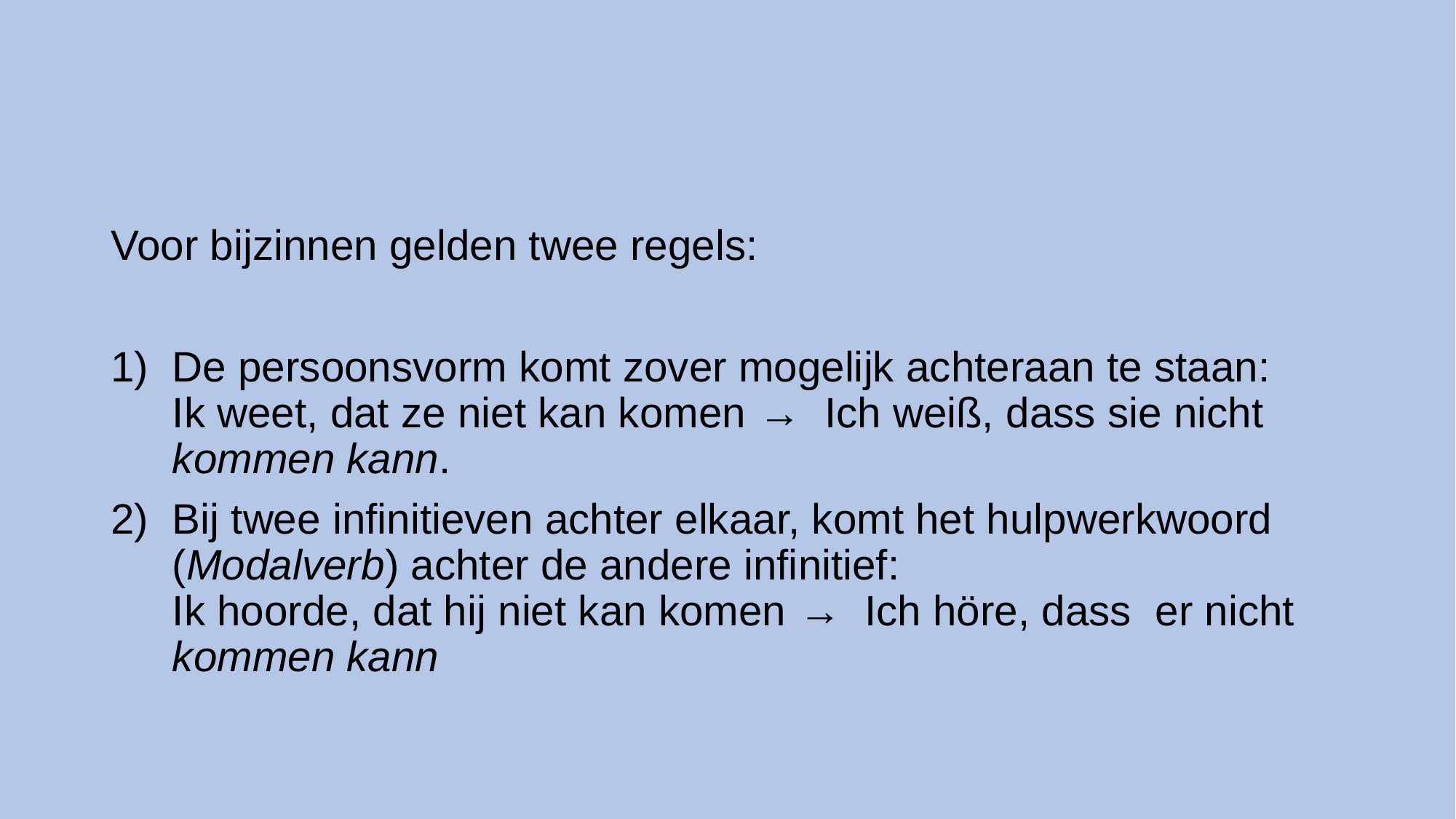

#
Voor bijzinnen gelden twee regels:

De persoonsvorm komt zover mogelijk achteraan te staan:
Ik weet, dat ze niet kan komen →  Ich weiß, dass sie nicht kommen kann.
Bij twee infinitieven achter elkaar, komt het hulpwerkwoord (Modalverb) achter de andere infinitief:
Ik hoorde, dat hij niet kan komen →  Ich höre, dass  er nicht kommen kann